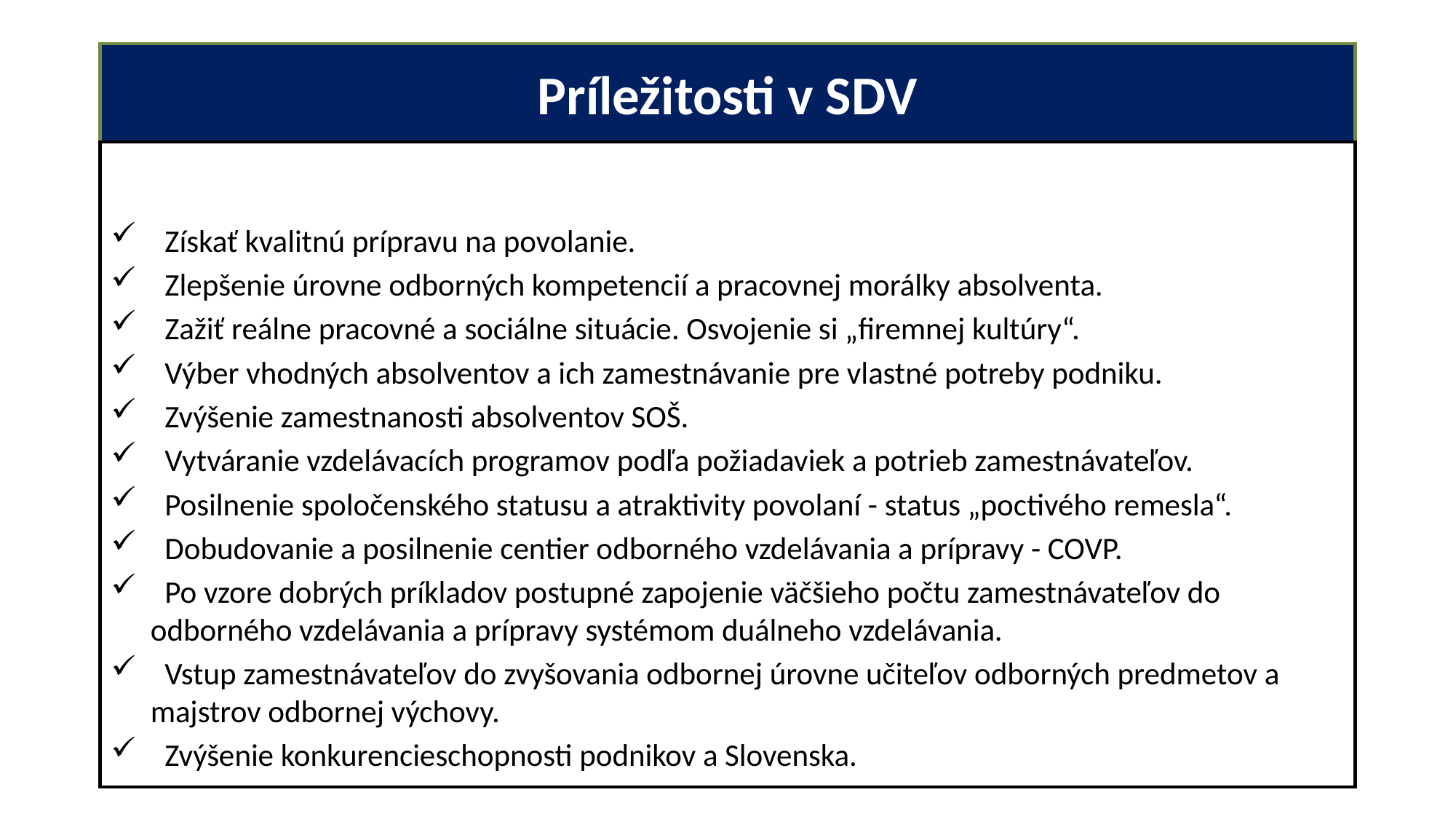

# Príležitosti v SDV

  Získať kvalitnú prípravu na povolanie.
  Zlepšenie úrovne odborných kompetencií a pracovnej morálky absolventa.
  Zažiť reálne pracovné a sociálne situácie. Osvojenie si „firemnej kultúry“.
  Výber vhodných absolventov a ich zamestnávanie pre vlastné potreby podniku.
  Zvýšenie zamestnanosti absolventov SOŠ.
  Vytváranie vzdelávacích programov podľa požiadaviek a potrieb zamestnávateľov.
  Posilnenie spoločenského statusu a atraktivity povolaní - status „poctivého remesla“.
  Dobudovanie a posilnenie centier odborného vzdelávania a prípravy - COVP.
  Po vzore dobrých príkladov postupné zapojenie väčšieho počtu zamestnávateľov do odborného vzdelávania a prípravy systémom duálneho vzdelávania.
  Vstup zamestnávateľov do zvyšovania odbornej úrovne učiteľov odborných predmetov a majstrov odbornej výchovy.
  Zvýšenie konkurencieschopnosti podnikov a Slovenska.